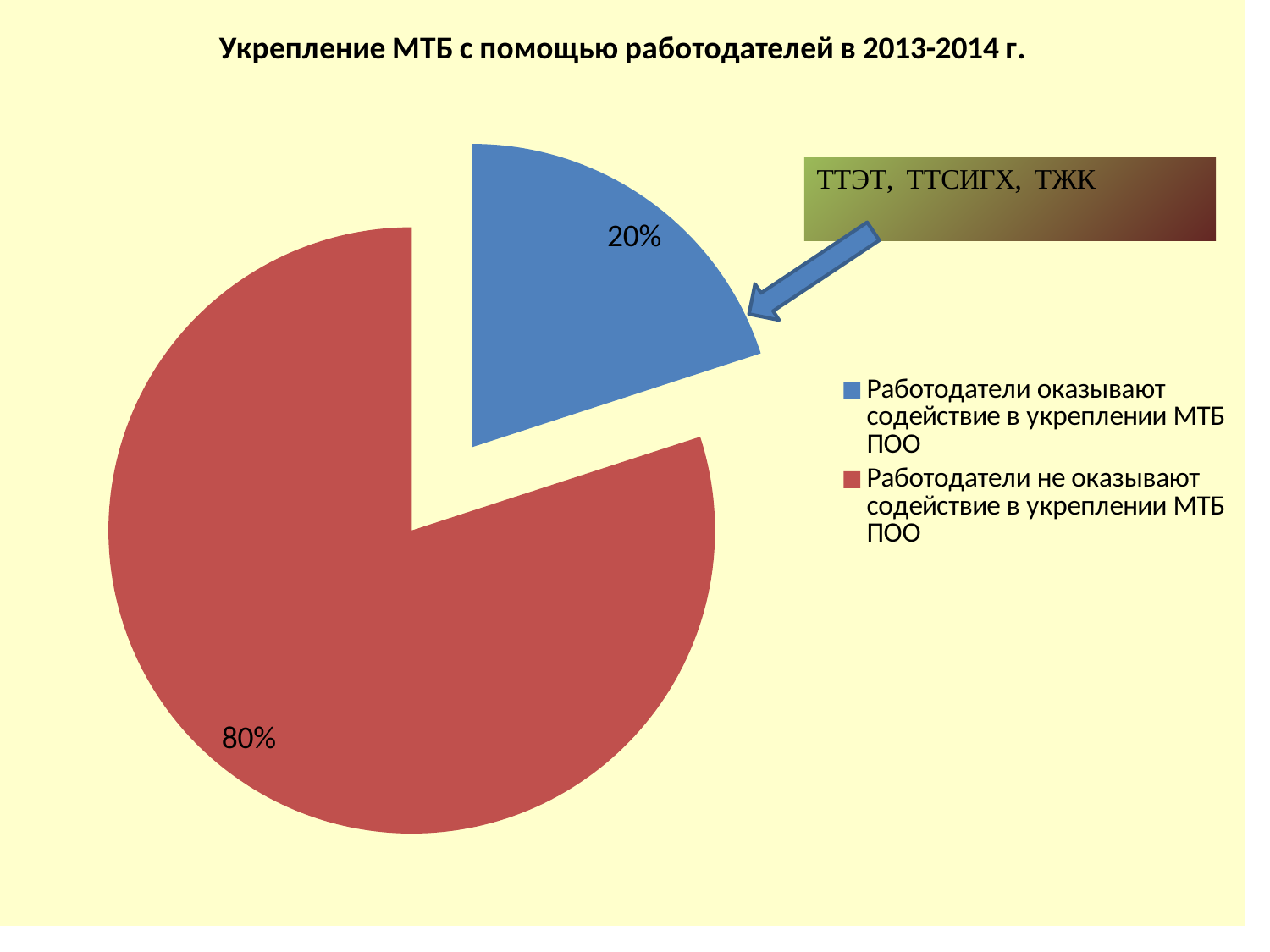

### Chart: Укрепление МТБ с помощью работодателей в 2013-2014 г.

| Category |  |
|---|---|
| Работодатели оказывают содействие в укреплении МТБ ПОО | 0.2 |
| Работодатели не оказывают содействие в укреплении МТБ ПОО | 0.8 |